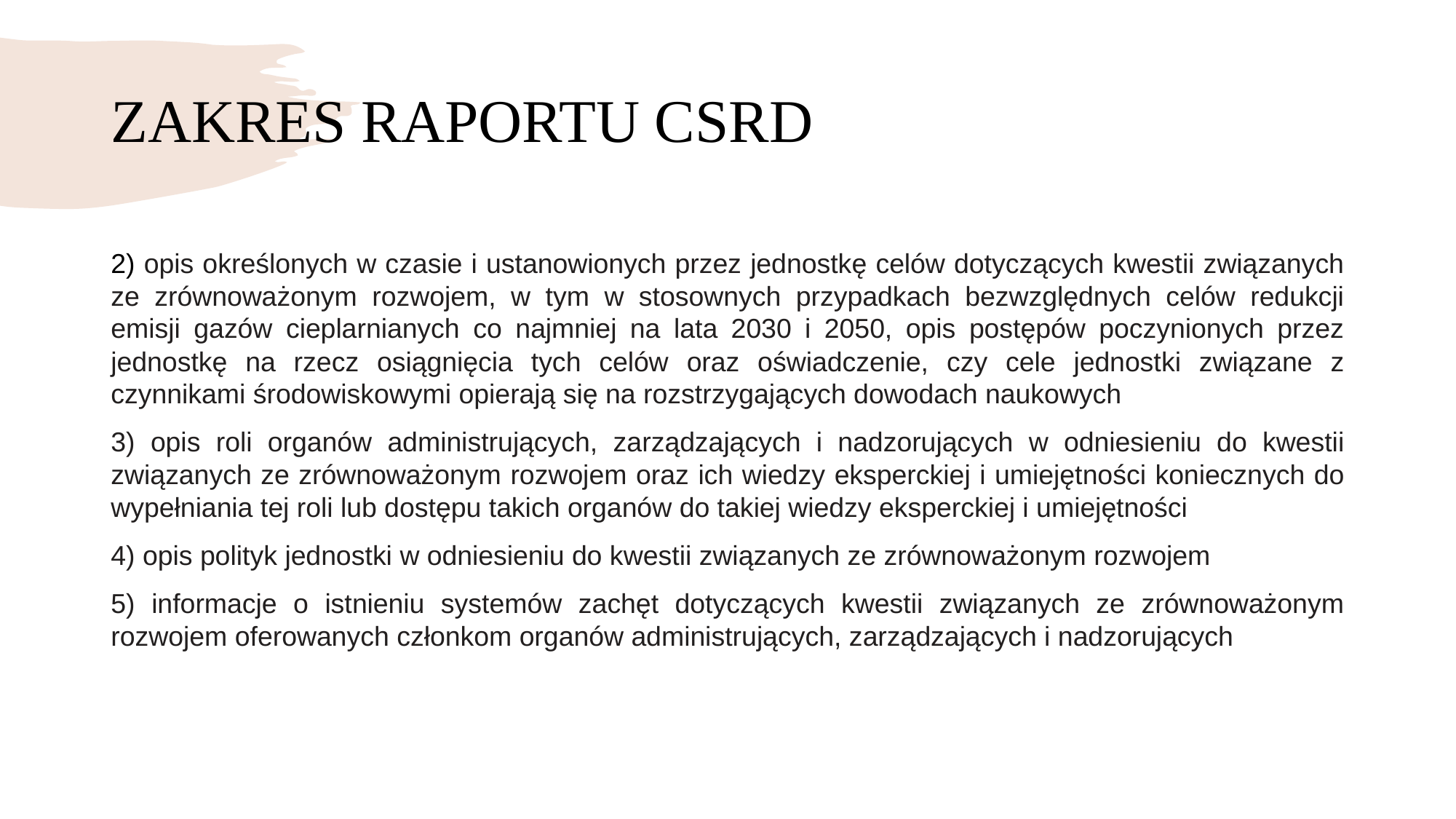

# ZAKRES RAPORTU CSRD
2) opis określonych w czasie i ustanowionych przez jednostkę celów dotyczących kwestii związanych ze zrównoważonym rozwojem, w tym w stosownych przypadkach bezwzględnych celów redukcji emisji gazów cieplarnianych co najmniej na lata 2030 i 2050, opis postępów poczynionych przez jednostkę na rzecz osiągnięcia tych celów oraz oświadczenie, czy cele jednostki związane z czynnikami środowiskowymi opierają się na rozstrzygających dowodach naukowych
3) opis roli organów administrujących, zarządzających i nadzorujących w odniesieniu do kwestii związanych ze zrównoważonym rozwojem oraz ich wiedzy eksperckiej i umiejętności koniecznych do wypełniania tej roli lub dostępu takich organów do takiej wiedzy eksperckiej i umiejętności
4) opis polityk jednostki w odniesieniu do kwestii związanych ze zrównoważonym rozwojem
5) informacje o istnieniu systemów zachęt dotyczących kwestii związanych ze zrównoważonym rozwojem oferowanych członkom organów administrujących, zarządzających i nadzorujących